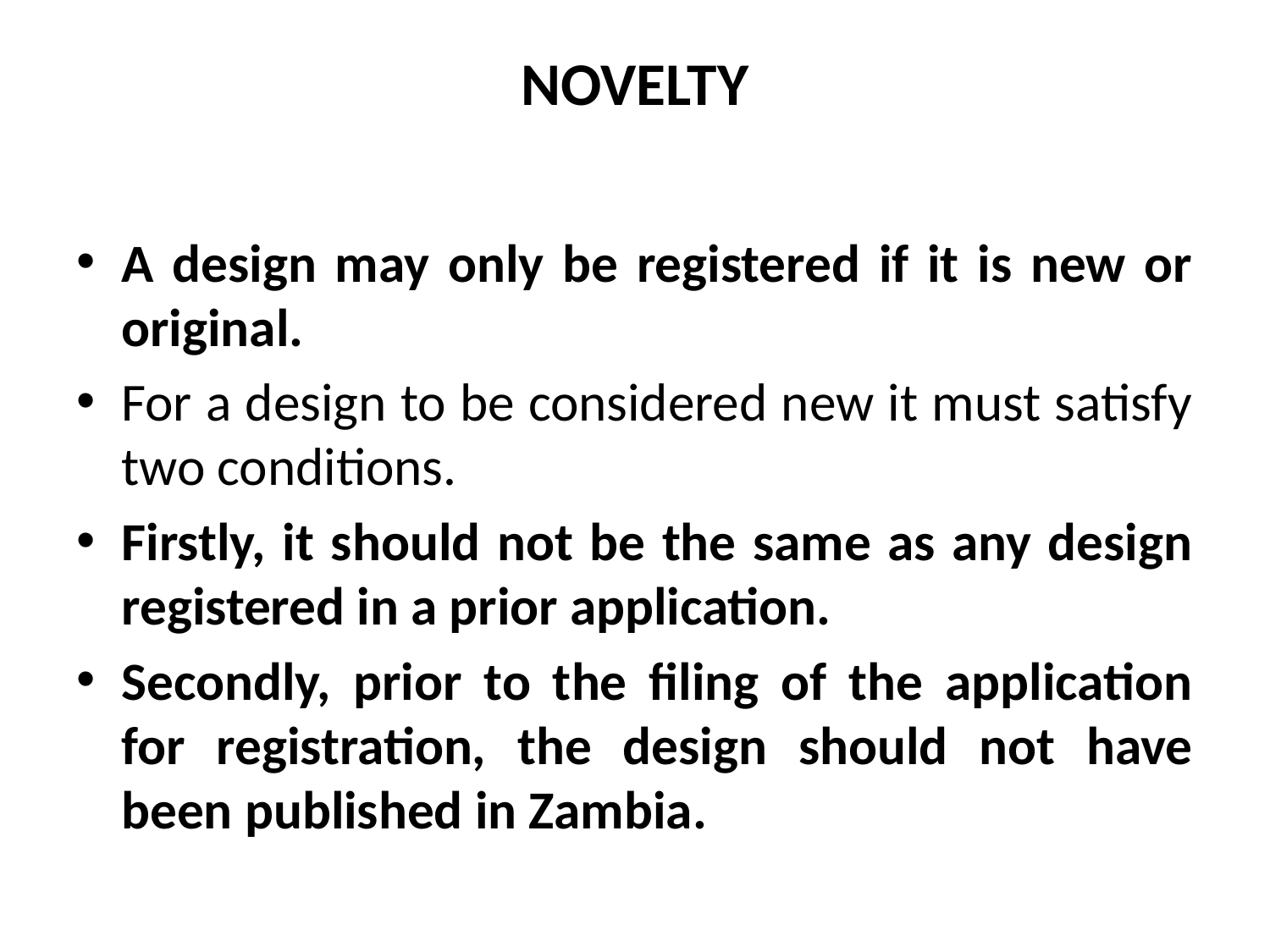

# NOVELTY
A design may only be registered if it is new or original.
For a design to be considered new it must satisfy two conditions.
Firstly, it should not be the same as any design registered in a prior application.
Secondly, prior to the filing of the application for registration, the design should not have been published in Zambia.